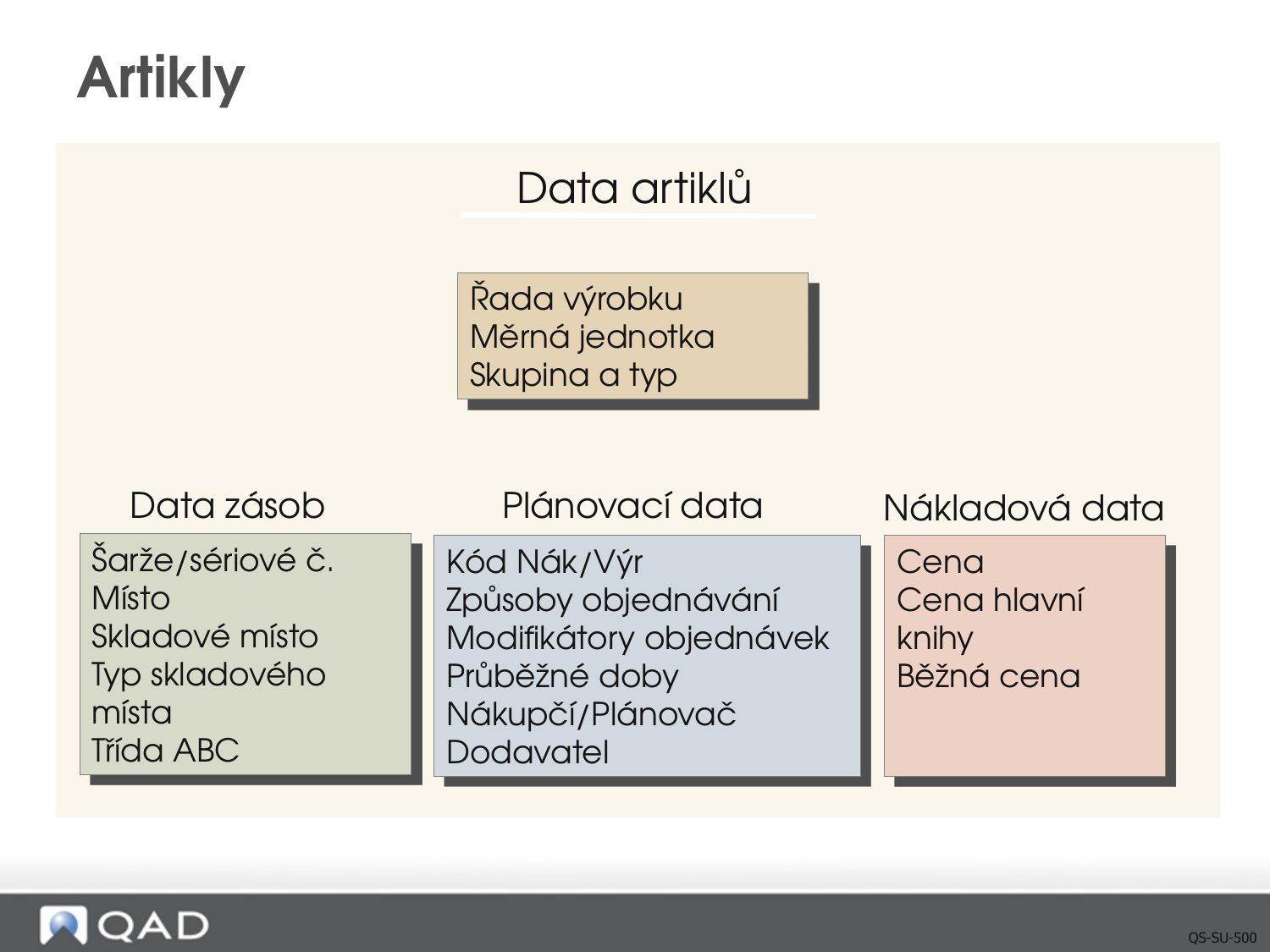

# Artikly

Data artiklů

Řada výrobku
Měrná jednotka
Skupina a typ
Data zásob
Plánovací data
Nákladová data
Šarže/sériové č.
Místo
Skladové místo
Typ skladového
místa
Třída ABC
Kód Nák/Výr
Způsoby objednávání
Modifikátory objednávek
Průběžné doby
Nákupčí/Plánovač
Dodavatel
Cena
Cena hlavní
knihy
Běžná cena

QS-SU-500